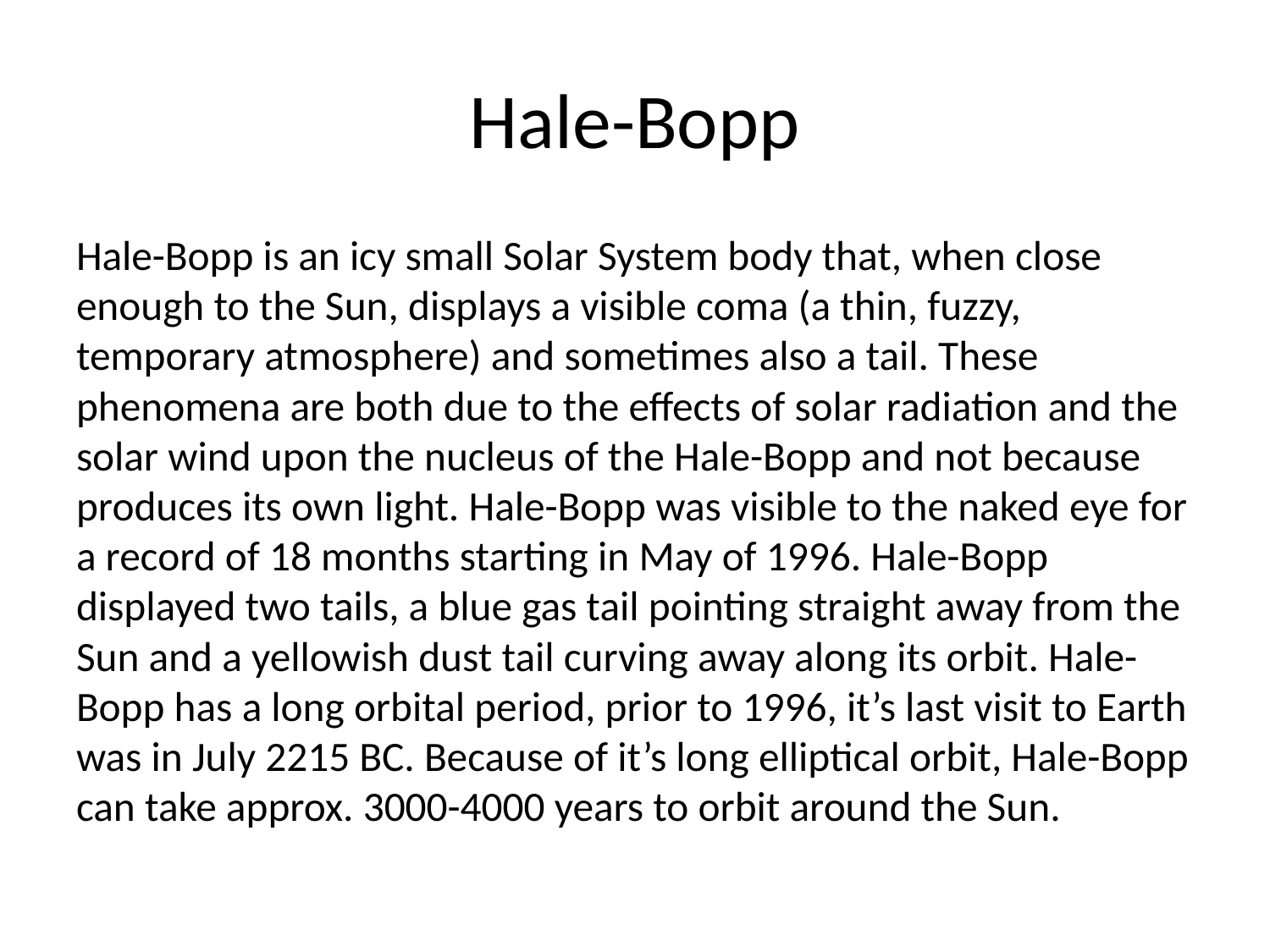

# Hale-Bopp
Hale-Bopp is an icy small Solar System body that, when close enough to the Sun, displays a visible coma (a thin, fuzzy, temporary atmosphere) and sometimes also a tail. These phenomena are both due to the effects of solar radiation and the solar wind upon the nucleus of the Hale-Bopp and not because produces its own light. Hale-Bopp was visible to the naked eye for a record of 18 months starting in May of 1996. Hale-Bopp displayed two tails, a blue gas tail pointing straight away from the Sun and a yellowish dust tail curving away along its orbit. Hale-Bopp has a long orbital period, prior to 1996, it’s last visit to Earth was in July 2215 BC. Because of it’s long elliptical orbit, Hale-Bopp can take approx. 3000-4000 years to orbit around the Sun.